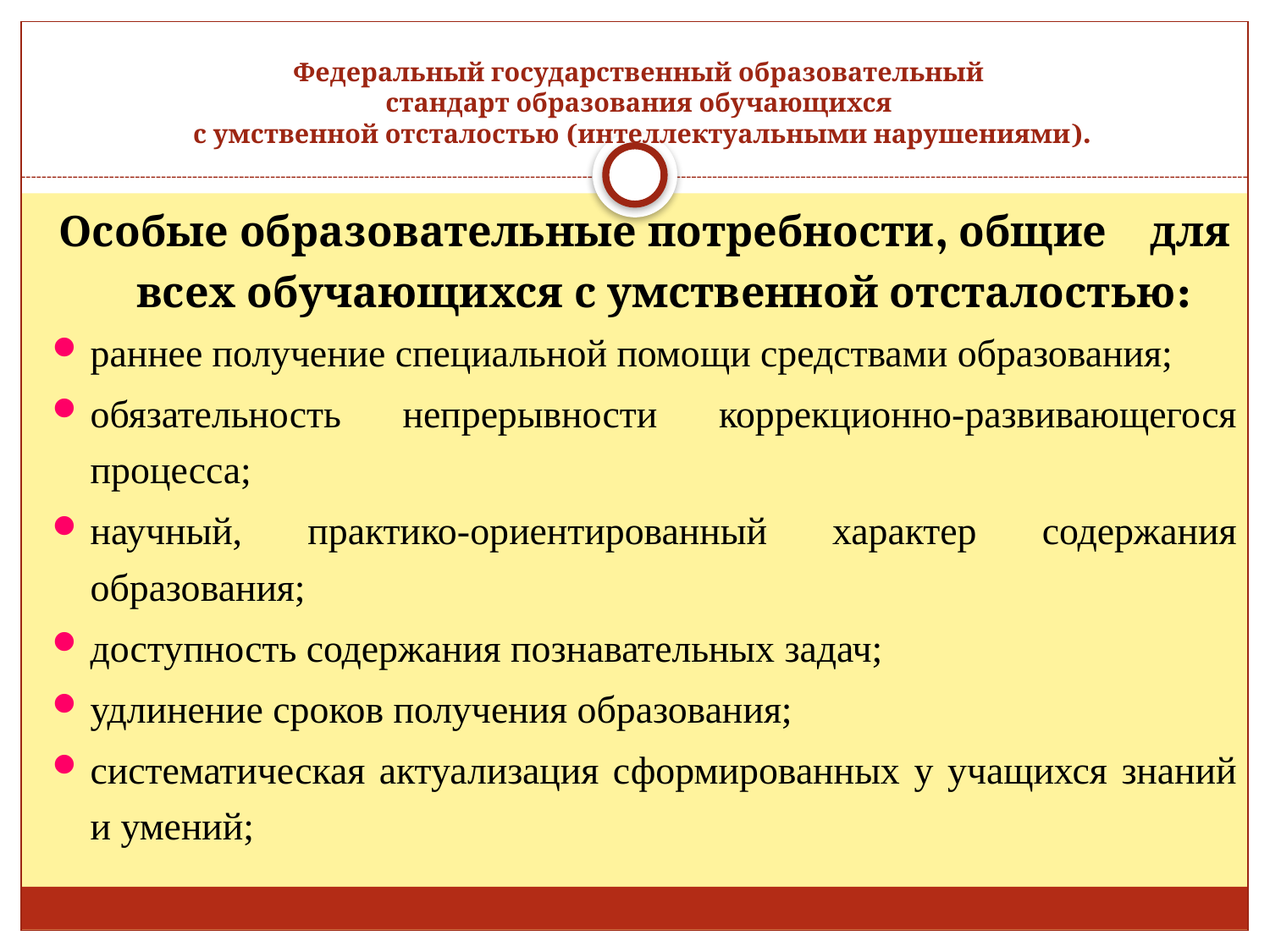

# Федеральный государственный образовательный стандарт образования обучающихся с умственной отсталостью (интеллектуальными нарушениями).
Особые образовательные потребности, общие    для всех обучающихся с умственной отсталостью:
раннее получение специальной помощи средствами образования;
обязательность непрерывности коррекционно-развивающегося процесса;
научный, практико-ориентированный характер содержания образования;
доступность содержания познавательных задач;
удлинение сроков получения образования;
систематическая актуализация сформированных у учащихся знаний и умений;